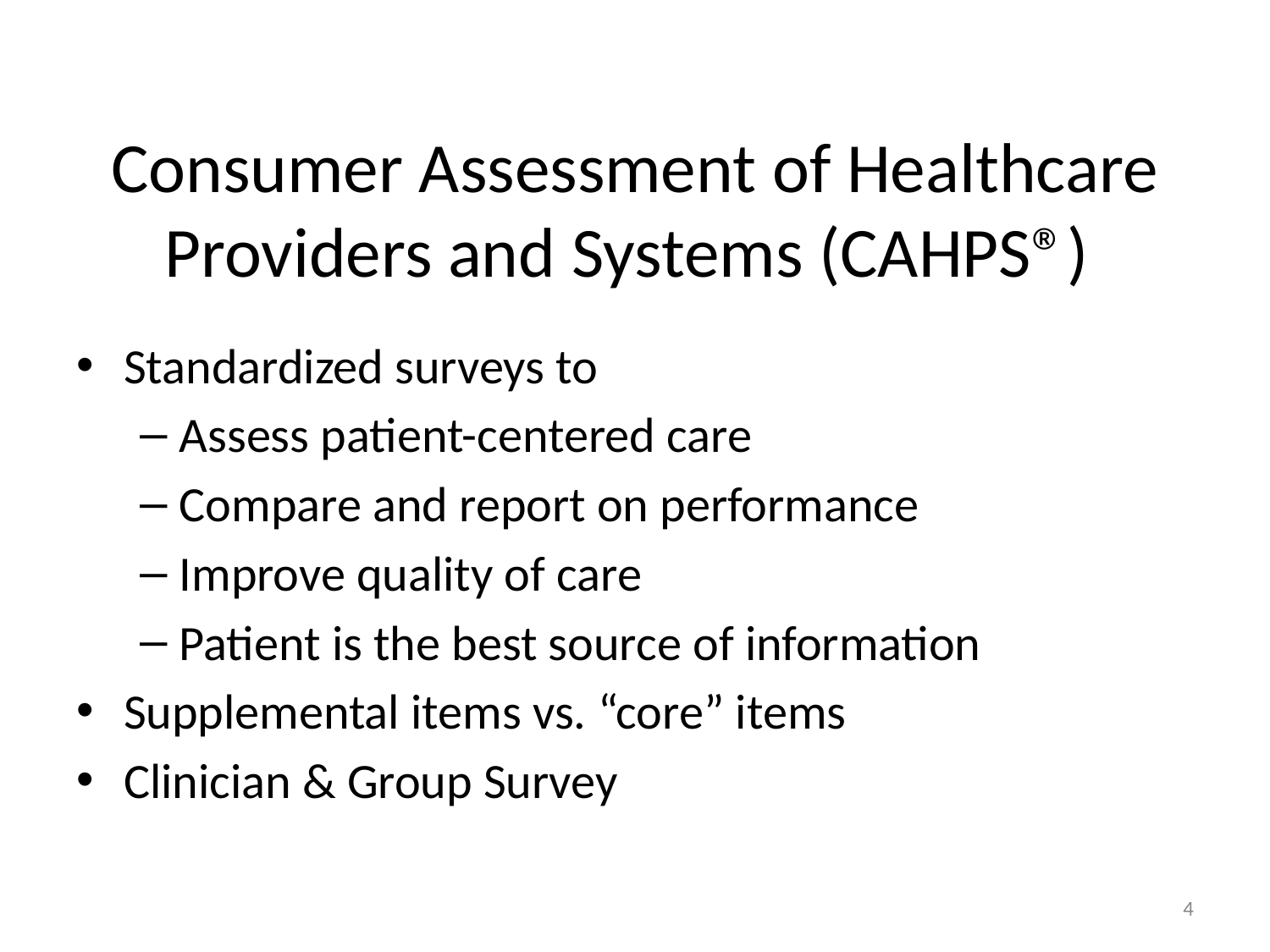

# Consumer Assessment of Healthcare Providers and Systems (CAHPS®)
Standardized surveys to
Assess patient-centered care
Compare and report on performance
Improve quality of care
Patient is the best source of information
Supplemental items vs. “core” items
Clinician & Group Survey

4